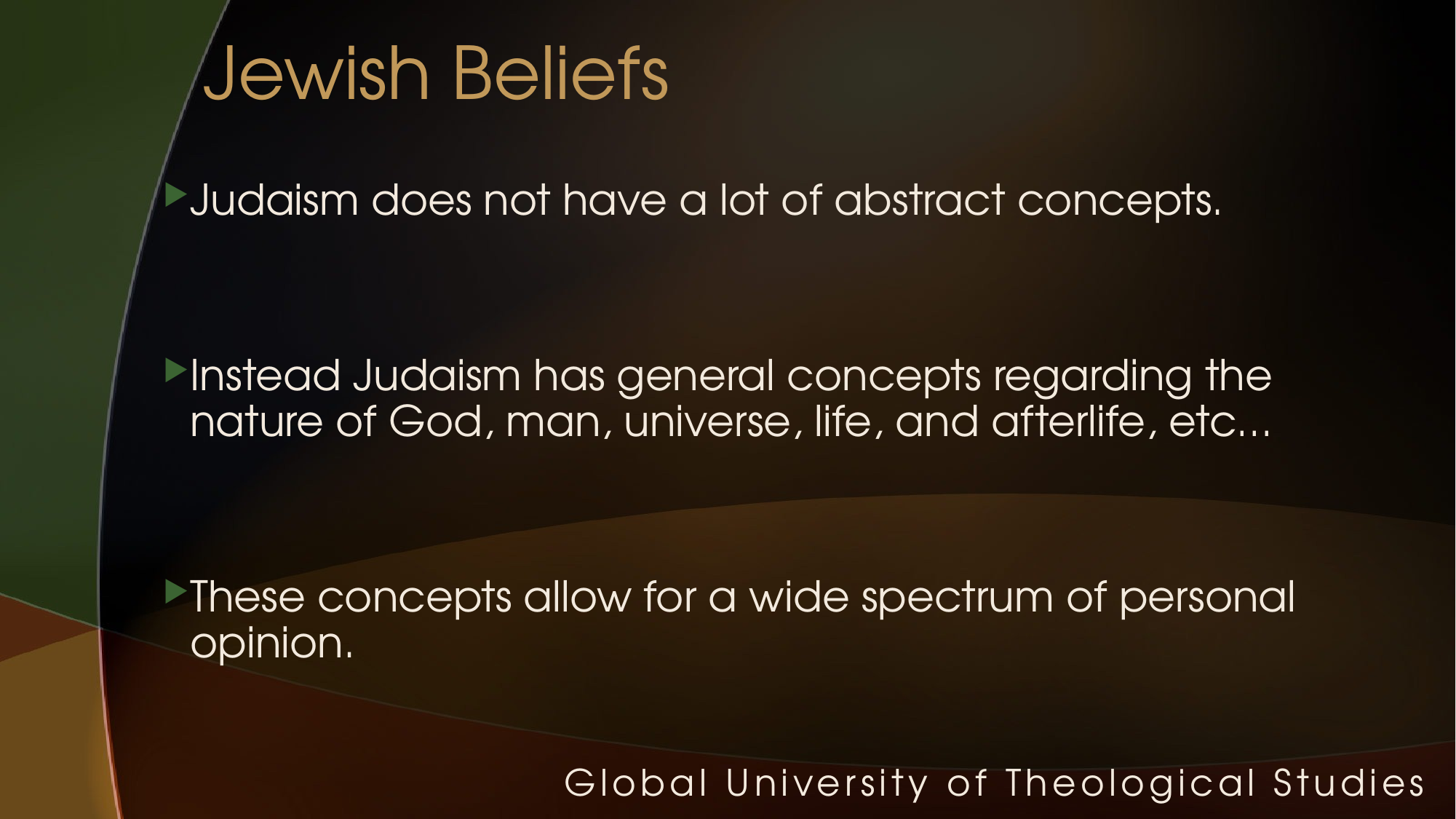

# Jewish Beliefs
Judaism does not have a lot of abstract concepts.

Instead Judaism has general concepts regarding the nature of God, man, universe, life, and afterlife, etc…

These concepts allow for a wide spectrum of personal opinion.
Global University of Theological Studies